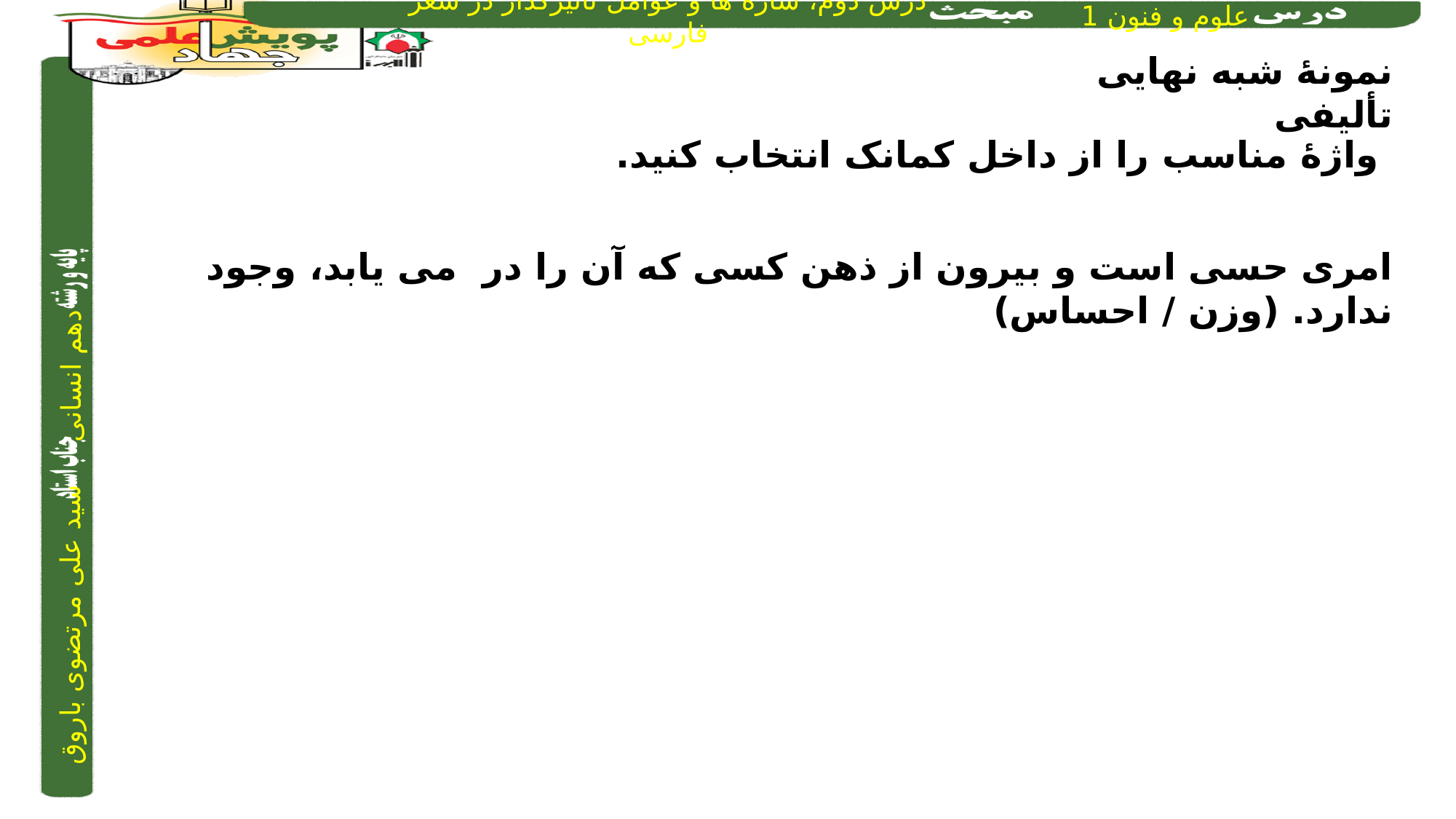

نمونۀ شبه نهایی تألیفی
واژۀ مناسب را از داخل کمانک انتخاب کنید.
امری حسی است و بیرون از ذهن کسی که آن را در  می یابد، وجود ندارد. (وزن / احساس)